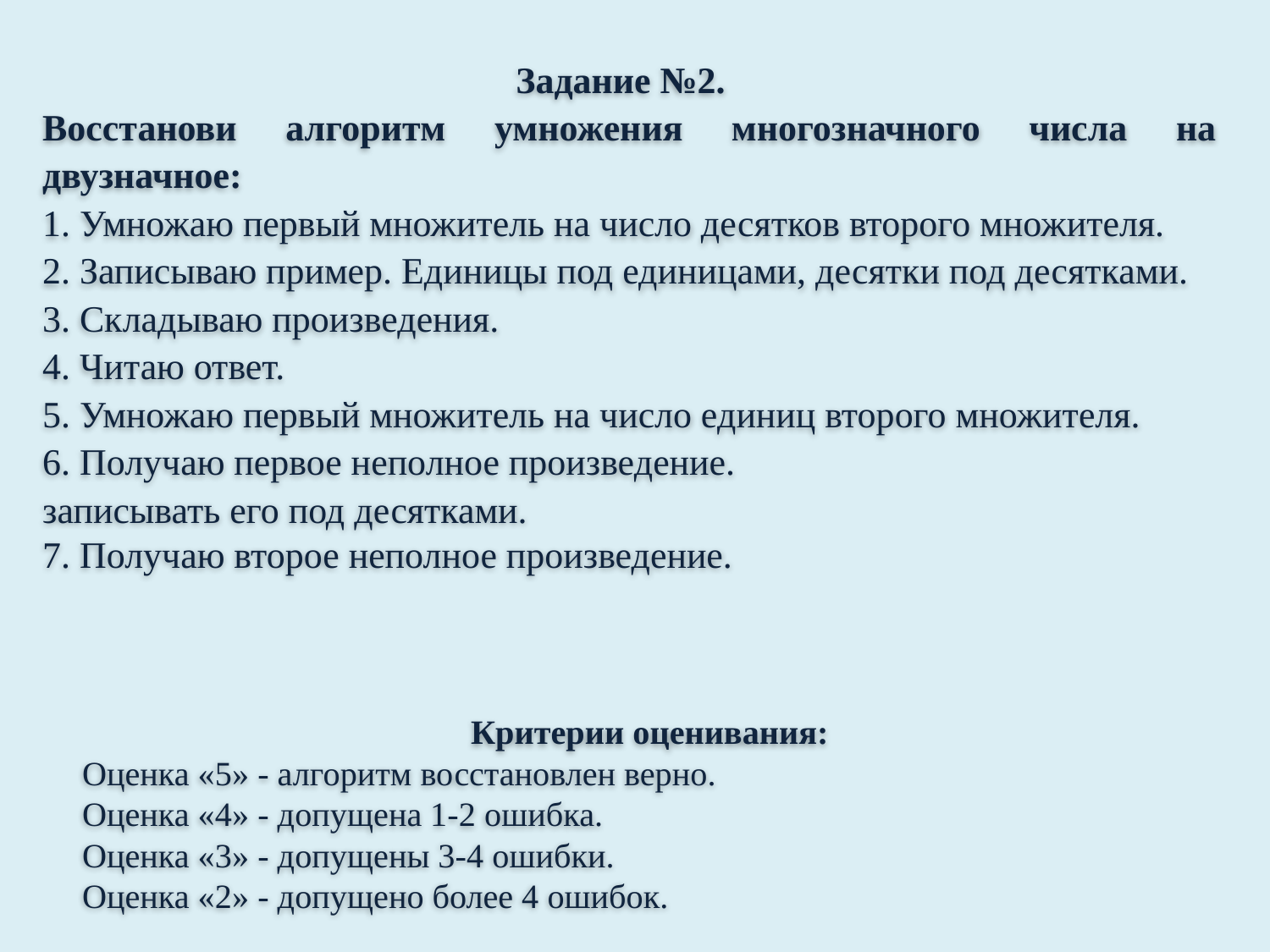

Задание №2.
Восстанови алгоритм умножения многозначного числа на двузначное:
1. Умножаю первый множитель на число десятков второго множителя.
2. Записываю пример. Единицы под единицами, десятки под десятками.
3. Складываю произведения.
4. Читаю ответ.
5. Умножаю первый множитель на число единиц второго множителя.
6. Получаю первое неполное произведение.
записывать его под десятками.
7. Получаю второе неполное произведение.

Критерии оценивания:
Оценка «5» - алгоритм восстановлен верно.
Оценка «4» - допущена 1-2 ошибка.
Оценка «3» - допущены 3-4 ошибки.
Оценка «2» - допущено более 4 ошибок.